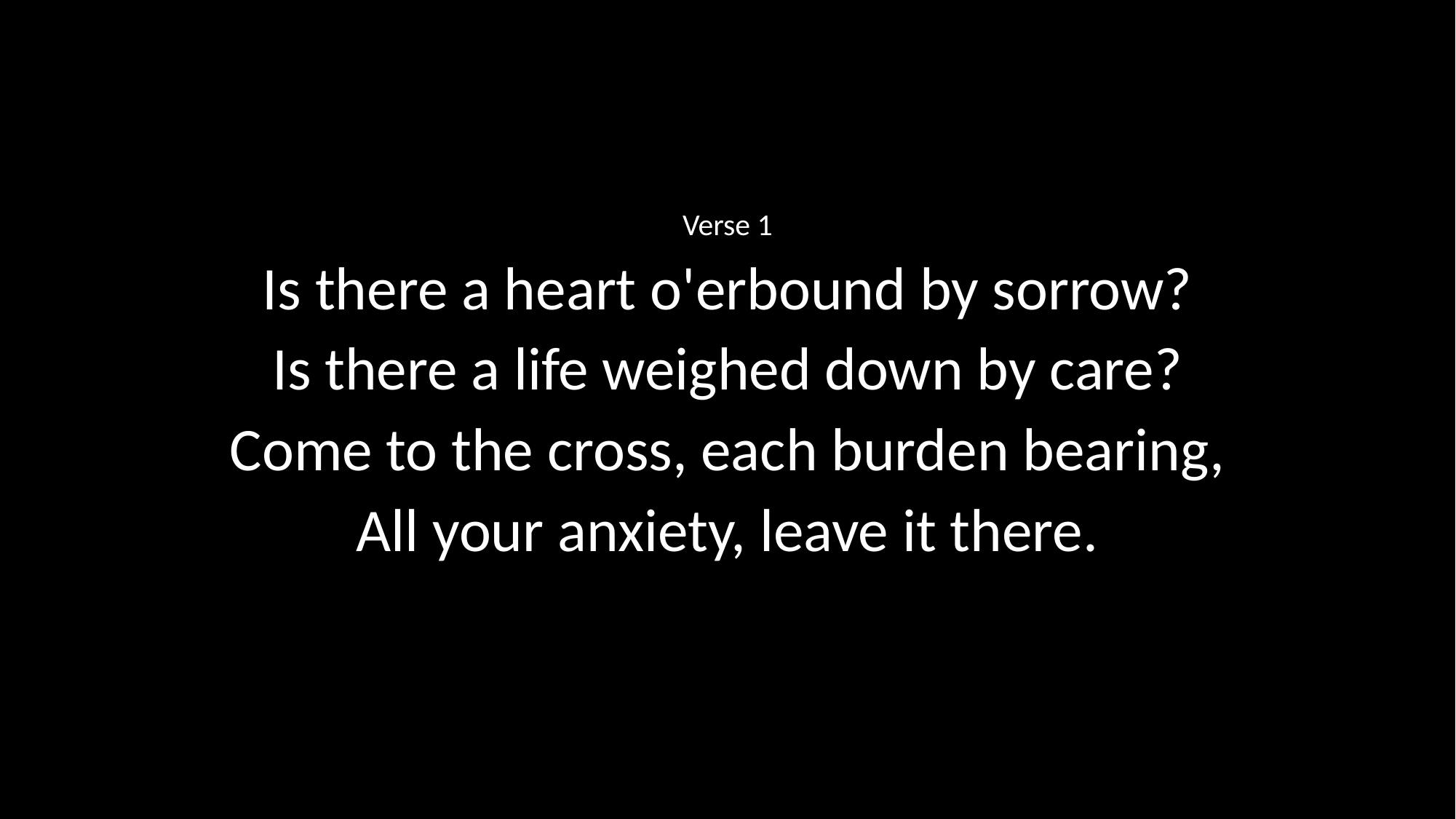

Verse 1
Is there a heart o'erbound by sorrow?
Is there a life weighed down by care?
Come to the cross, each burden bearing,
All your anxiety, leave it there.